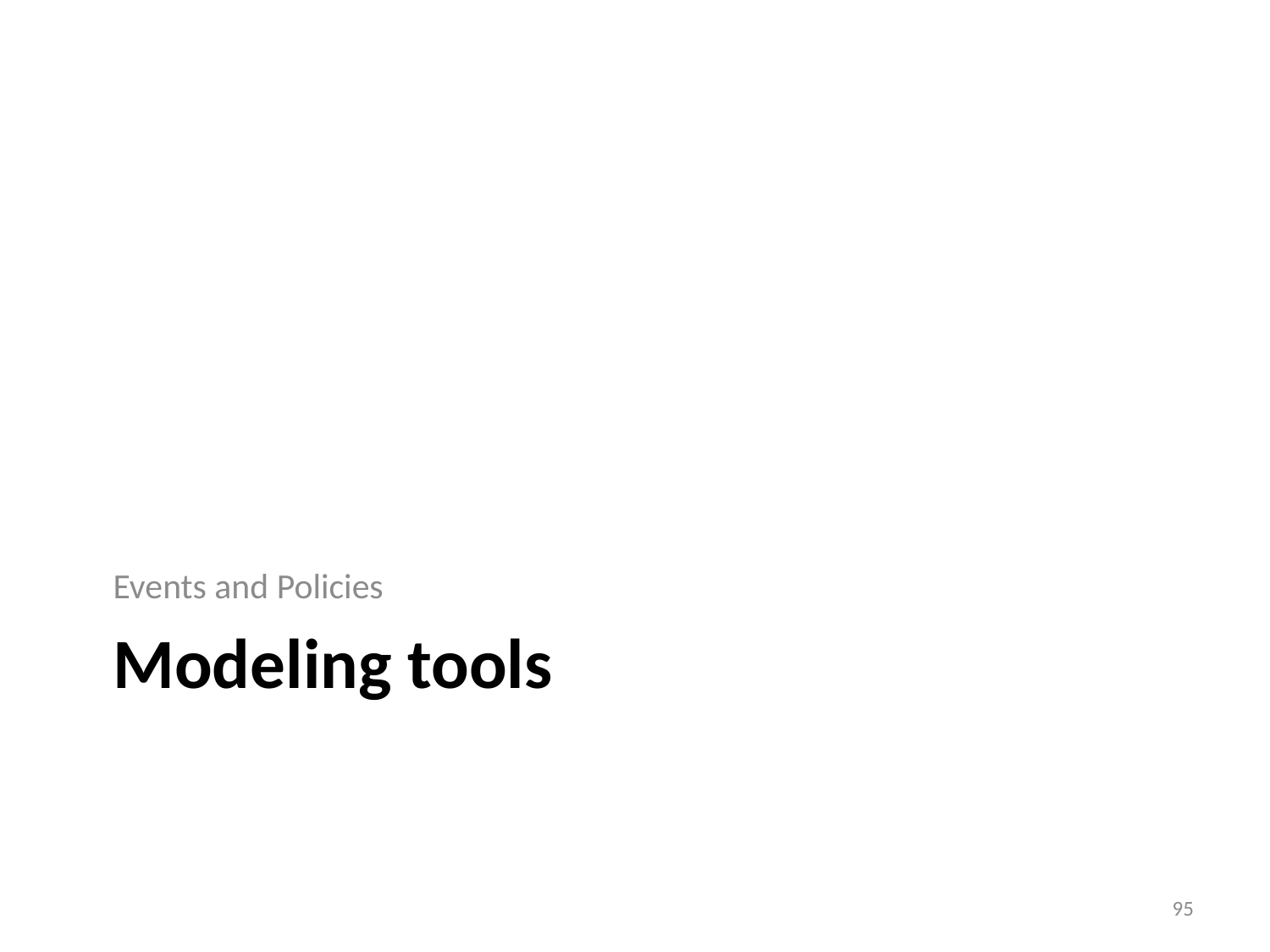

Events and Policies
# Modeling tools
95